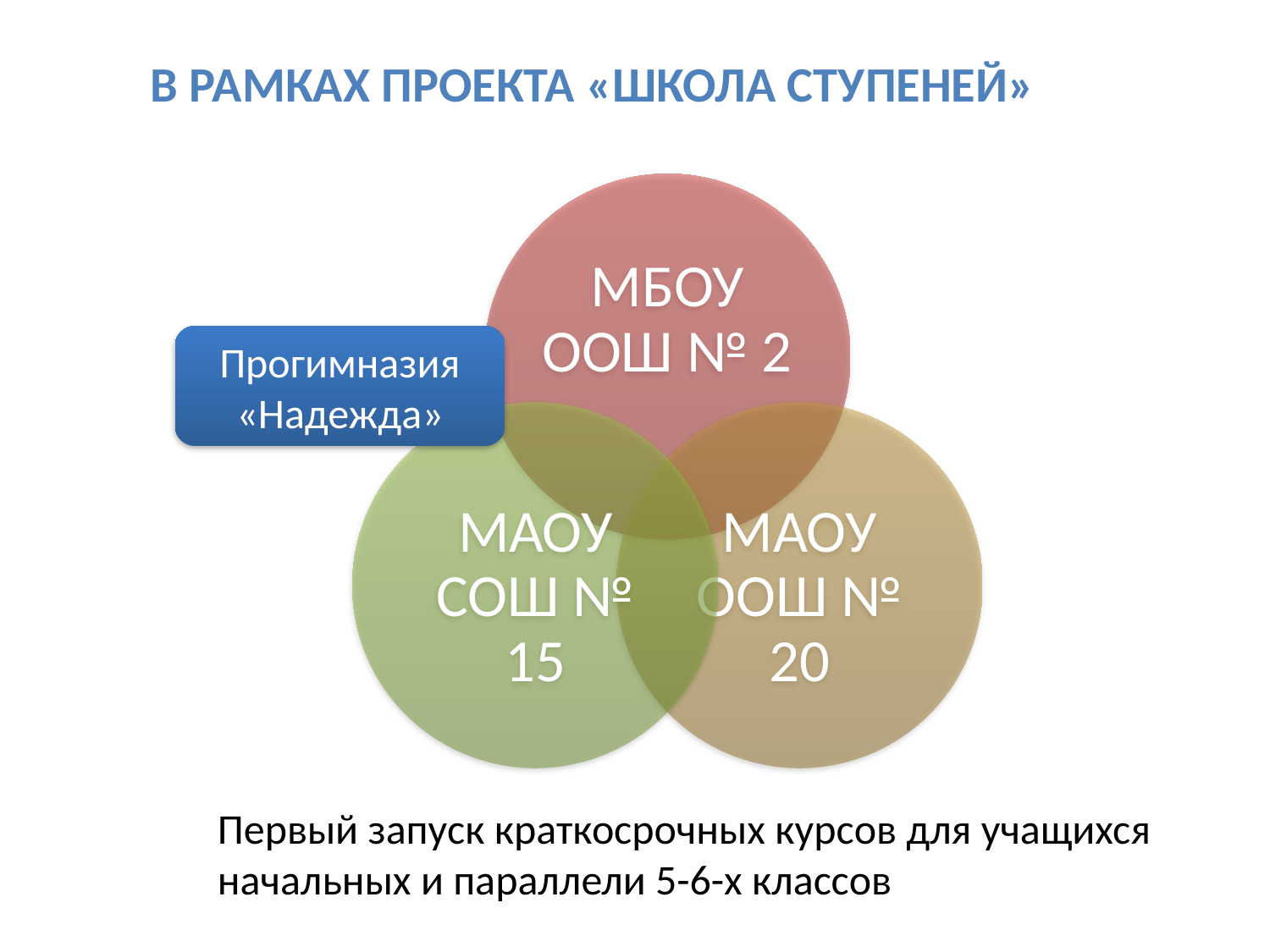

В рамках проекта «Школа ступеней»
МБОУ ООШ № 2
МАОУ ООШ № 20
МАОУ СОШ № 15
Прогимназия «Надежда»
Первый запуск краткосрочных курсов для учащихся начальных и параллели 5-6-х классов